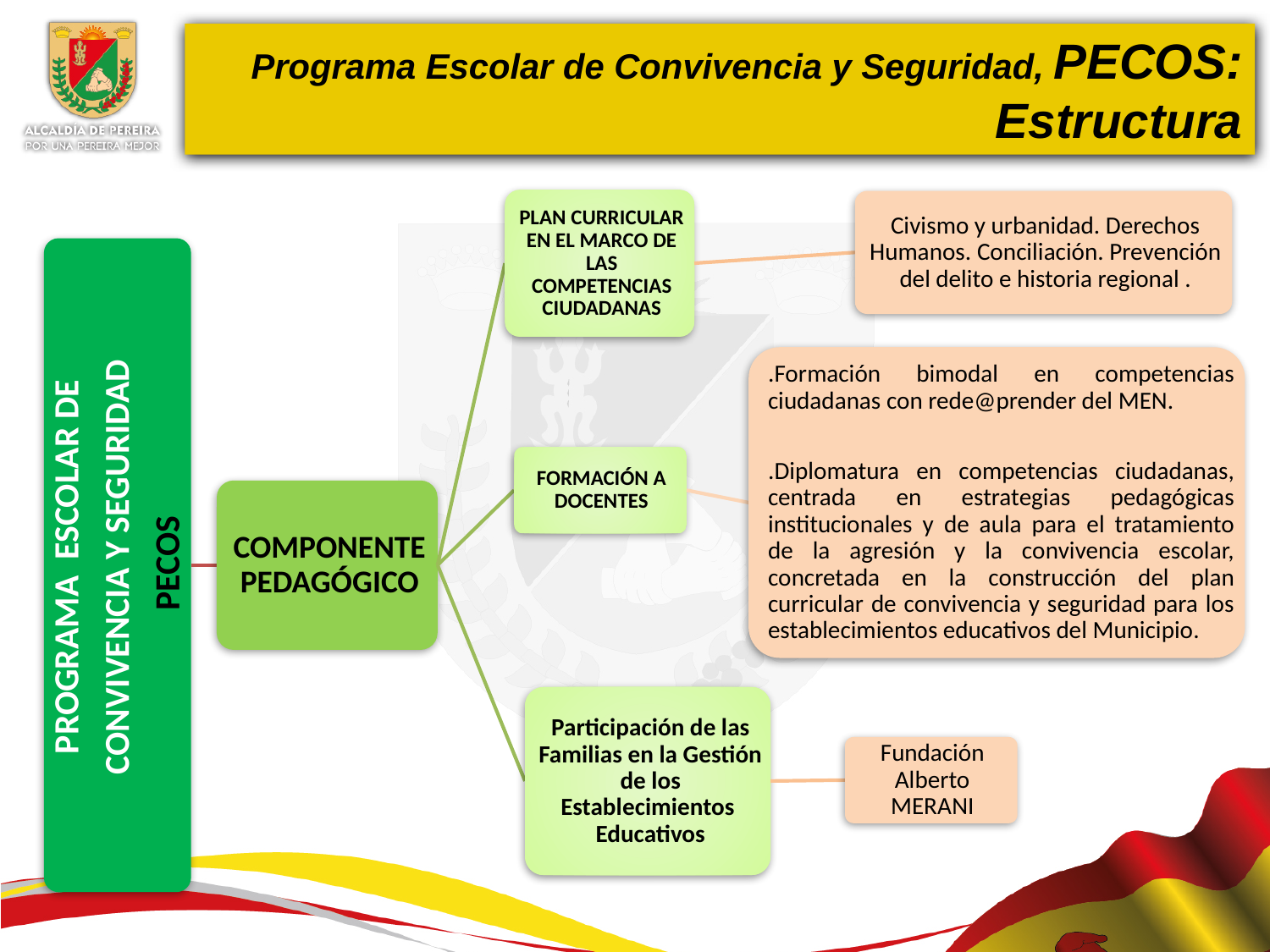

Programa Escolar de Convivencia y Seguridad, PECOS:
Estructura
PROGRAMA  ESCOLAR DE
CONVIVENCIA Y SEGURIDAD
PECOS

COMPONENTE PEDAGÓGICO

PLAN CURRICULAR EN EL MARCO DE LAS COMPETENCIAS CIUDADANAS

Civismo y urbanidad. Derechos Humanos. Conciliación. Prevención del delito e historia regional .

FORMACIÓN A DOCENTES

.Formación bimodal en competencias ciudadanas con rede@prender del MEN.

.Diplomatura en competencias ciudadanas, centrada en estrategias pedagógicas institucionales y de aula para el tratamiento de la agresión y la convivencia escolar, concretada en la construcción del plan curricular de convivencia y seguridad para los establecimientos educativos del Municipio.

Participación de las Familias en la Gestión de los Establecimientos  Educativos

Fundación Alberto MERANI